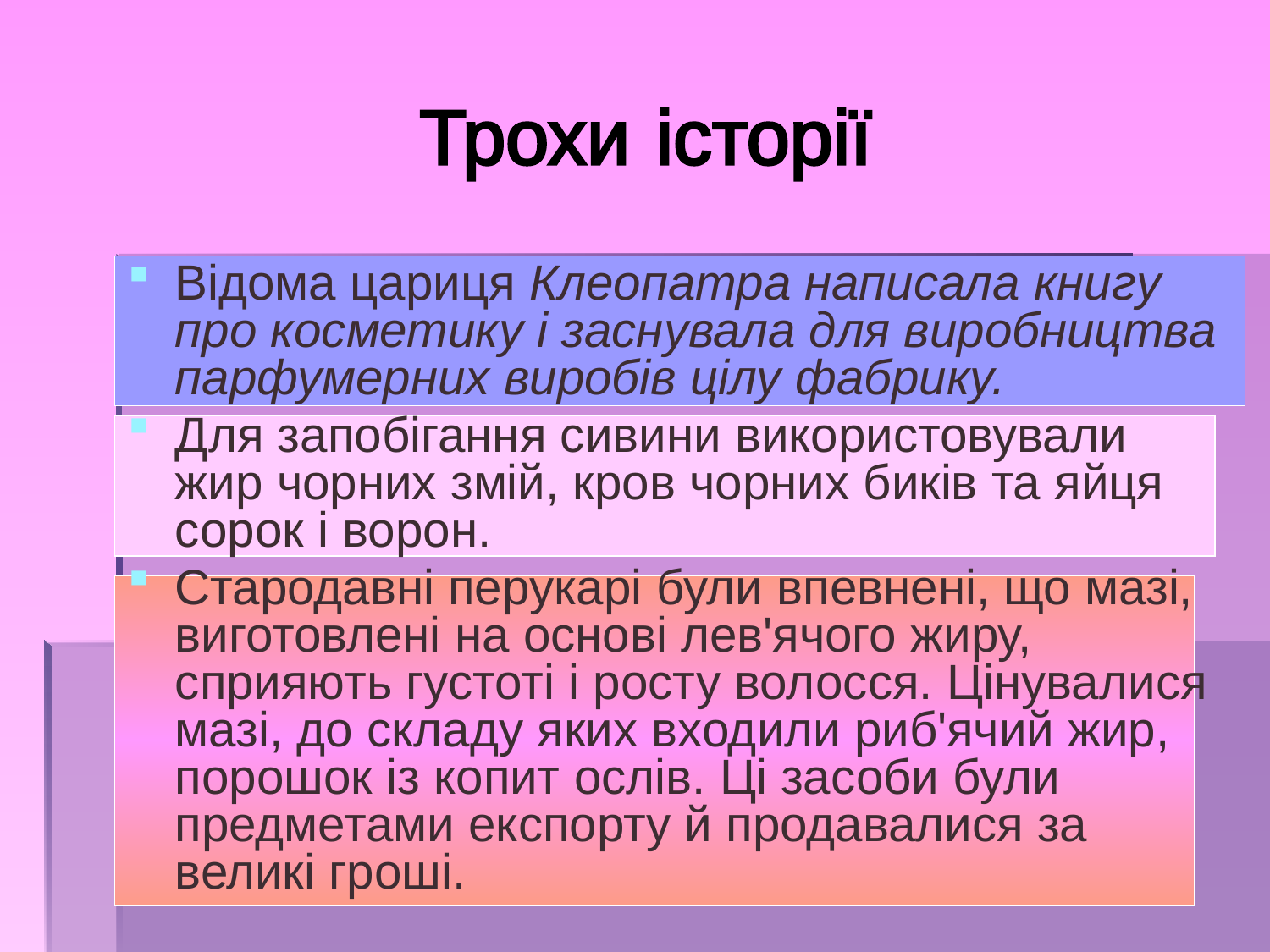

# Трохи історії

Відома цариця Клеопатра написала книгу про косметику і заснувала для виробництва парфумерних виробів цілу фабрику.
Для запобігання сивини використовували жир чорних змій, кров чорних биків та яйця сорок і ворон.
Стародавні перукарі були впевнені, що мазі, виготовлені на основі лев'ячого жиру, сприяють густоті і росту волосся. Цінувалися мазі, до складу яких входили риб'ячий жир, порошок із копит ослів. Ці засоби були предметами експорту й продавалися за великі гроші.